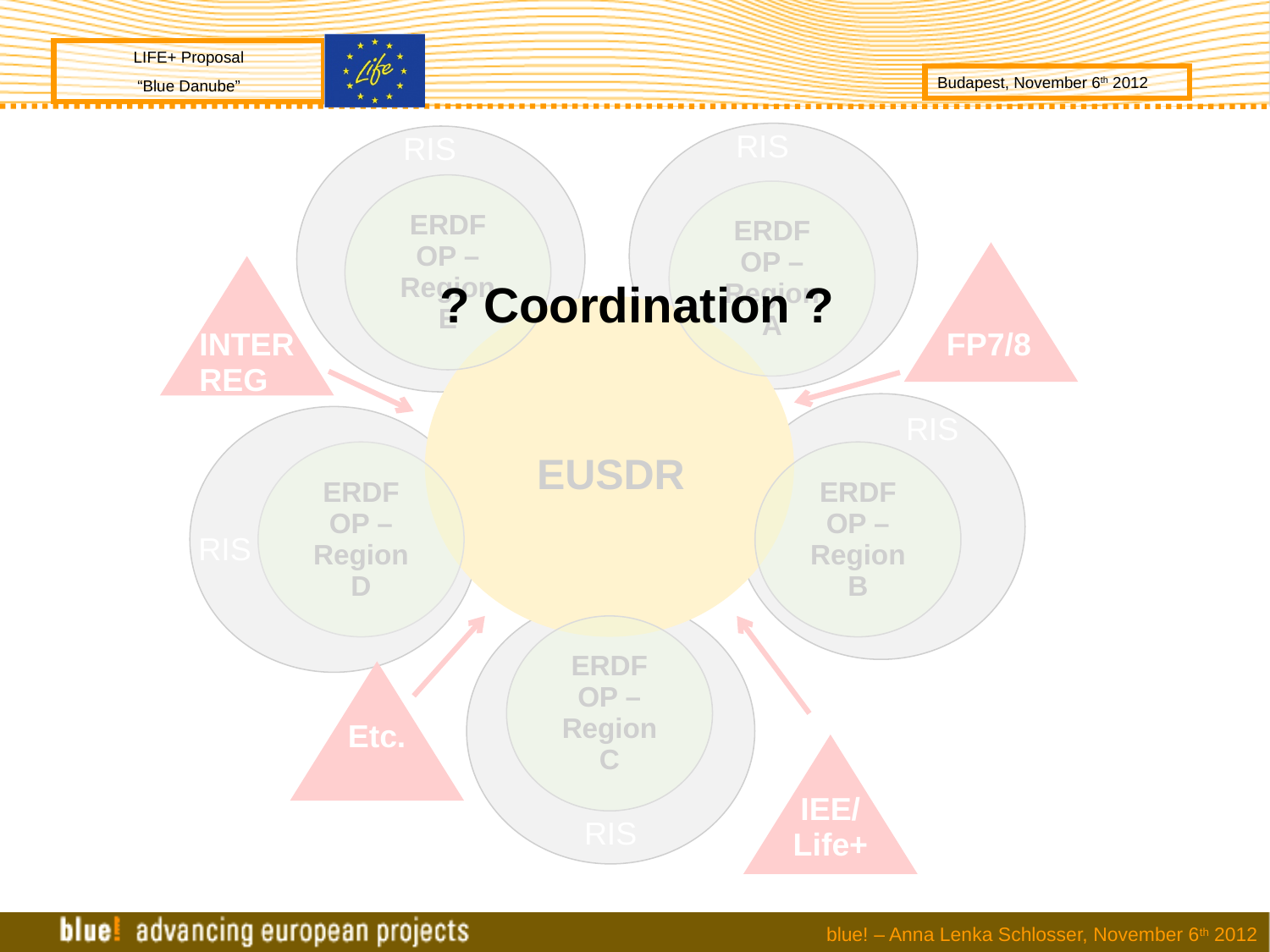

RIS

RIS
ERDF OP – Region E
ERDF OP – Region A

FP7/8
INTERREG

RIS

ERDF OP – Region D
ERDF OP – Region B
EUSDR
RIS
ERDF OP – Region C

Etc.
 ? Coordination ?

IEE/ Life+
RIS